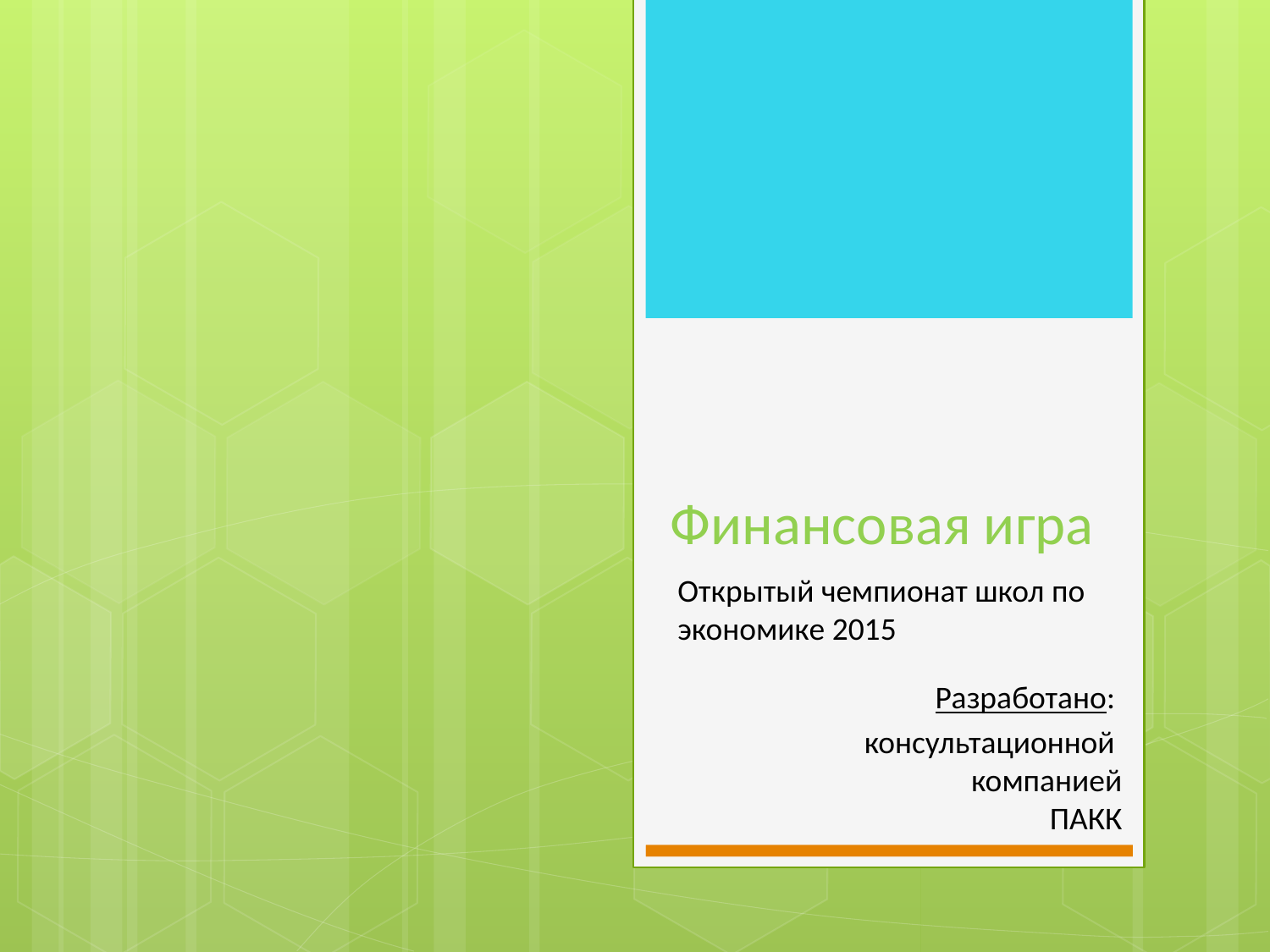

# Финансовая игра
Открытый чемпионат школ по экономике 2015

Разработано:
консультационной
компанией
ПАКК